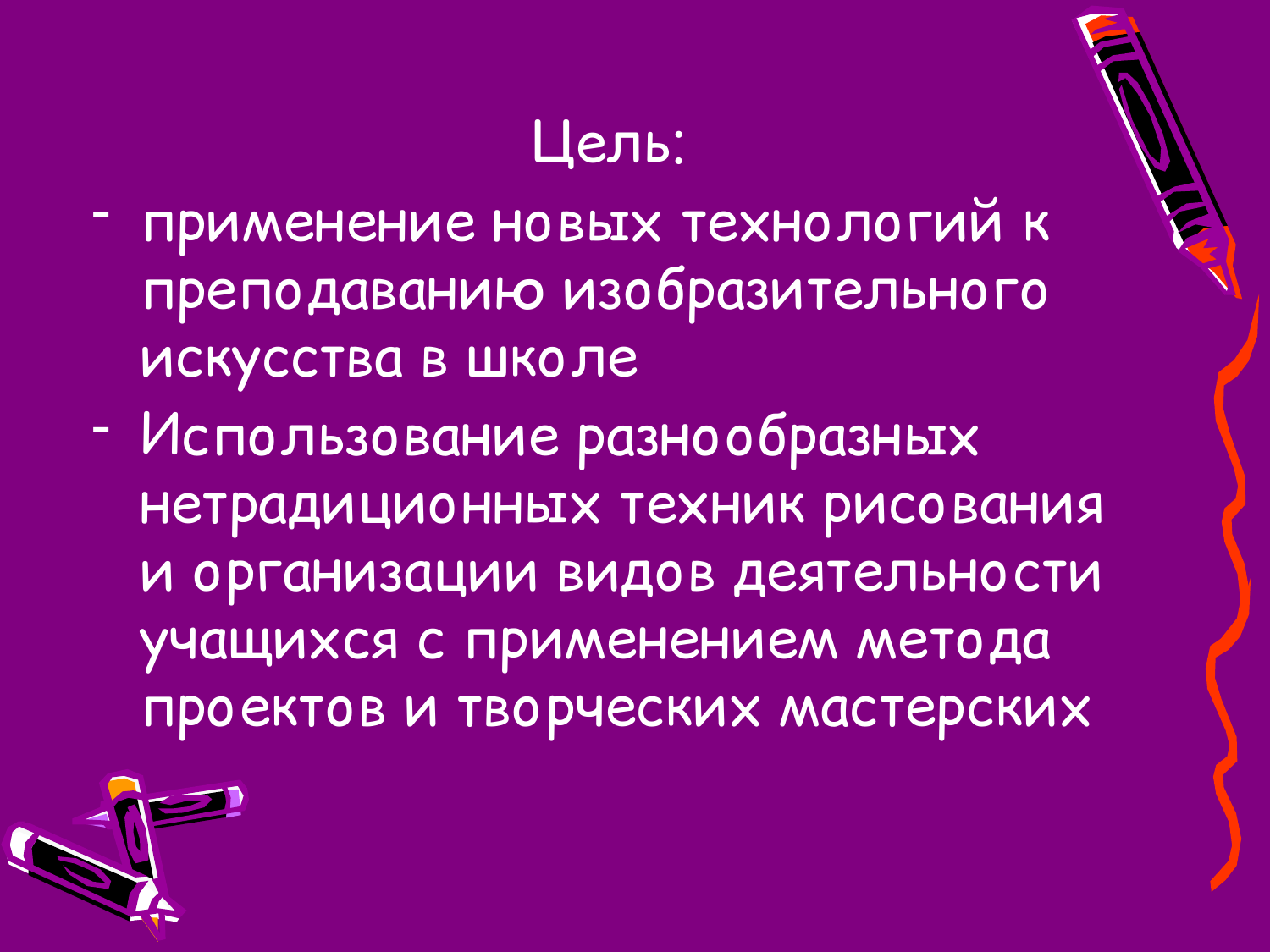

Цель:
применение новых технологий к преподаванию изобразительного искусства в школе
Использование разнообразных нетрадиционных техник рисования и организации видов деятельности учащихся с применением метода проектов и творческих мастерских